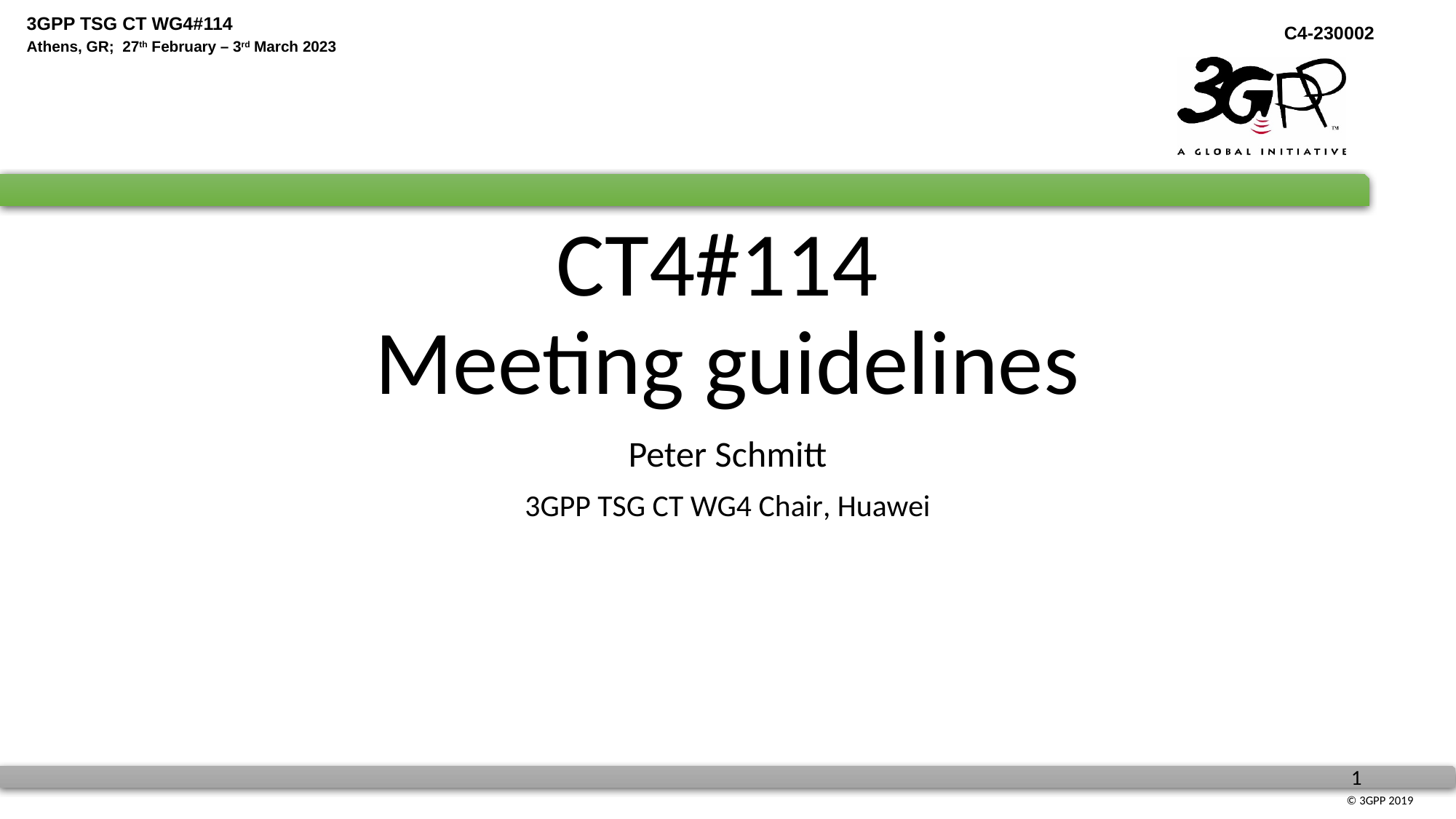

# CT4#114 Meeting guidelines
Peter Schmitt
3GPP TSG CT WG4 Chair, Huawei